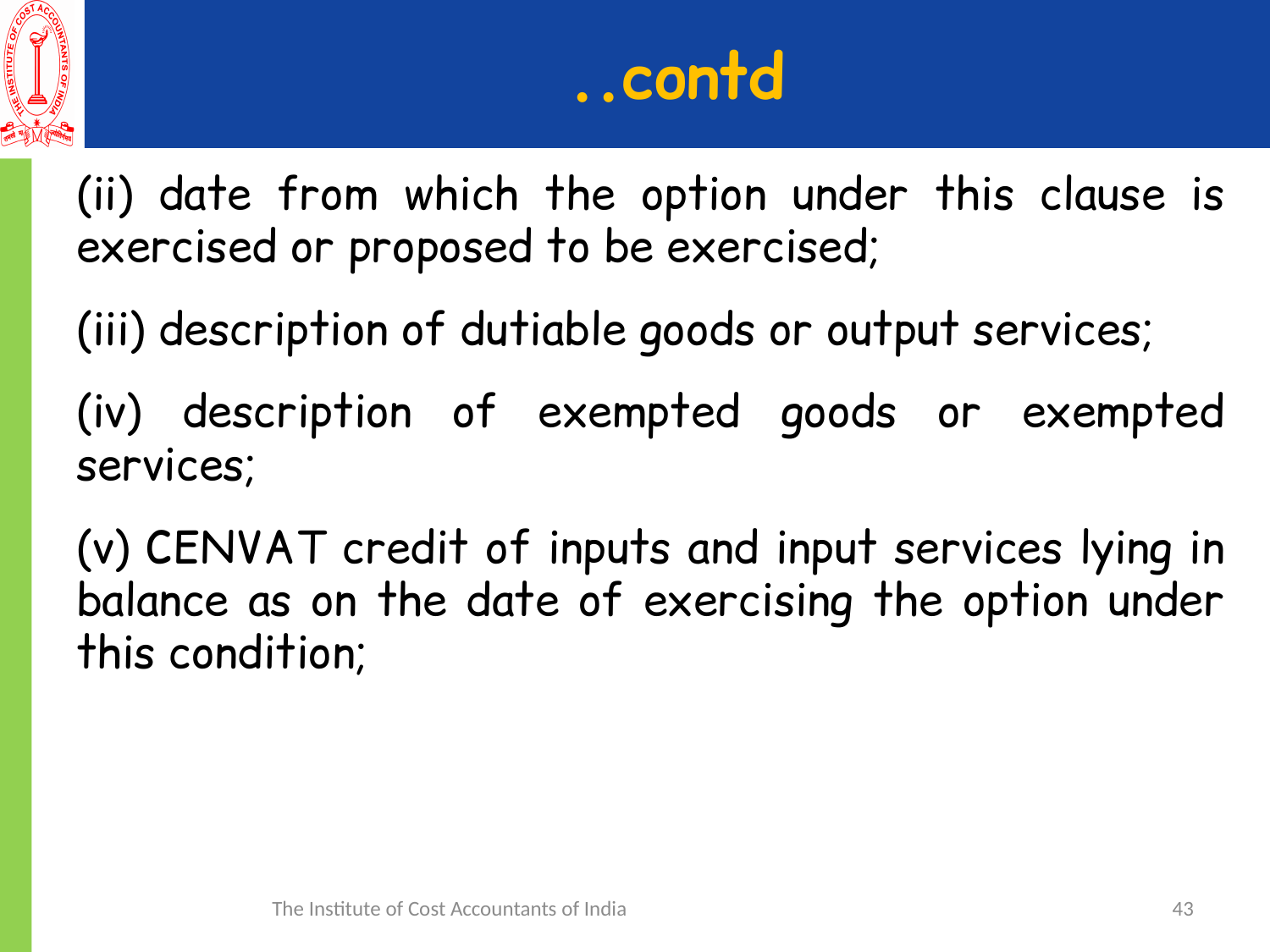

# ..contd
(ii) date from which the option under this clause is exercised or proposed to be exercised;
(iii) description of dutiable goods or output services;
(iv) description of exempted goods or exempted services;
(v) CENVAT credit of inputs and input services lying in balance as on the date of exercising the option under this condition;

The Institute of Cost Accountants of India
43